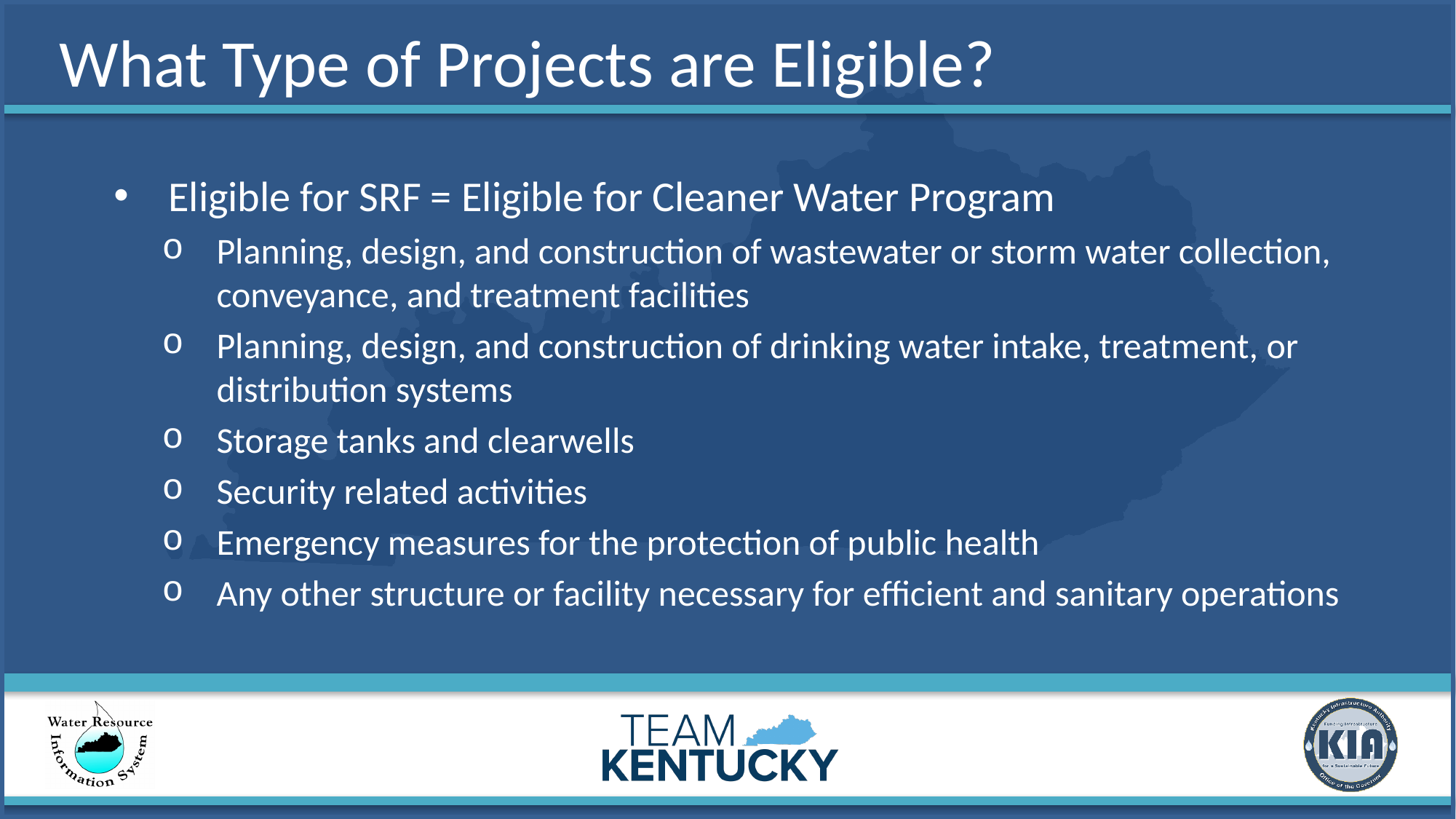

# What Type of Projects are Eligible?
Eligible for SRF = Eligible for Cleaner Water Program
Planning, design, and construction of wastewater or storm water collection, conveyance, and treatment facilities
Planning, design, and construction of drinking water intake, treatment, or distribution systems
Storage tanks and clearwells
Security related activities
Emergency measures for the protection of public health
Any other structure or facility necessary for efficient and sanitary operations